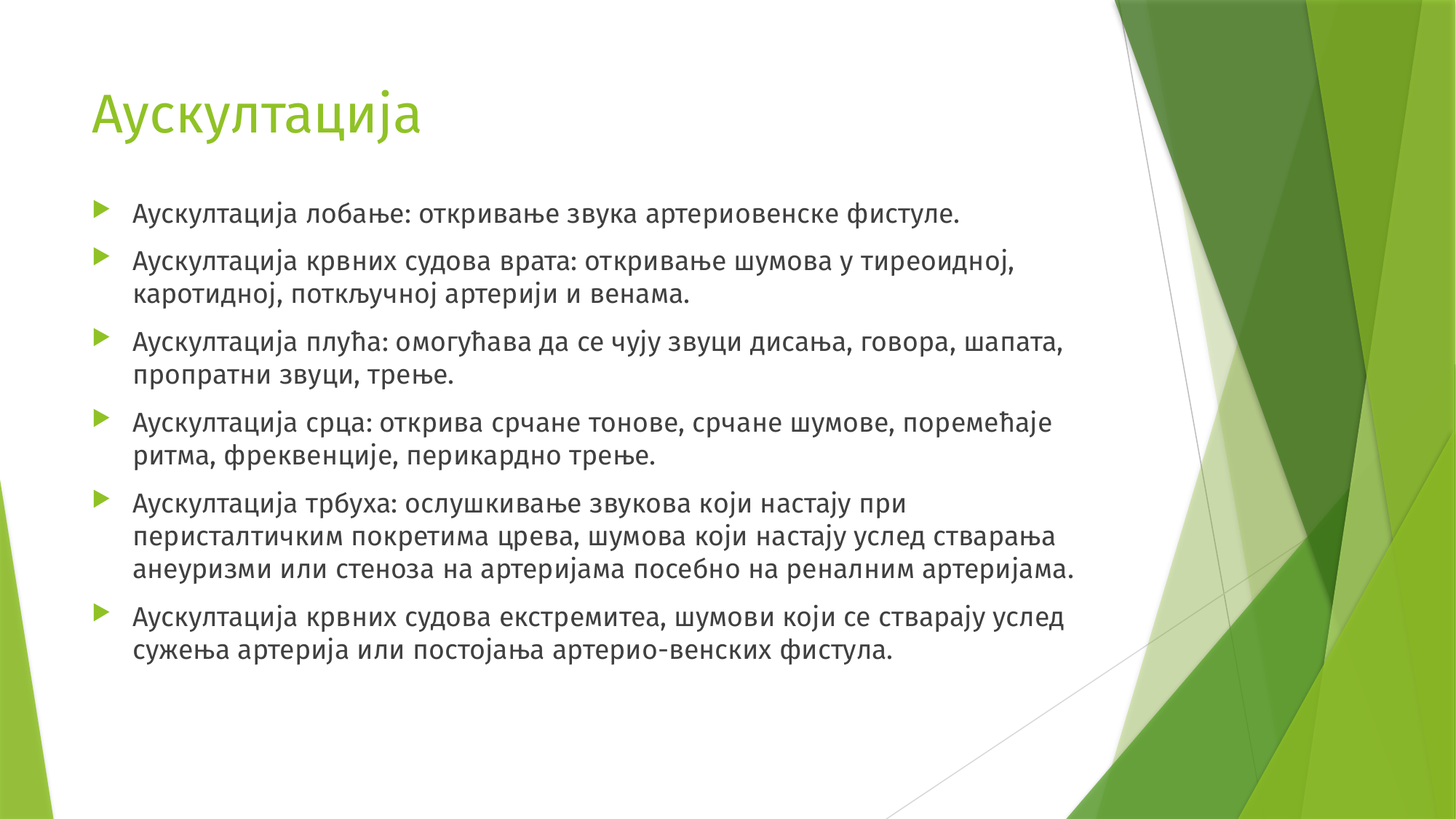

# Аускултација
Аускултација лобање: откривање звука артериовенске фистуле.
Аускултација крвних судова врата: откривање шумова у тиреоидној, каротидној, поткључној артерији и венама.
Аускултација плућа: омогућава да се чују звуци дисања, говора, шапата, пропратни звуци, трење.
Аускултација срца: открива срчане тонове, срчане шумове, поремећаје ритма, фреквенције, перикардно трење.
Аускултација трбуха: ослушкивање звукова који настају при перисталтичким покретима црева, шумова који настају услед стварања анеуризми или стеноза на артеријама посебно на реналним артеријама.
Аускултација крвних судова екстремитеа, шумови који се стварају услед сужења артерија или постојања артерио-венских фистула.